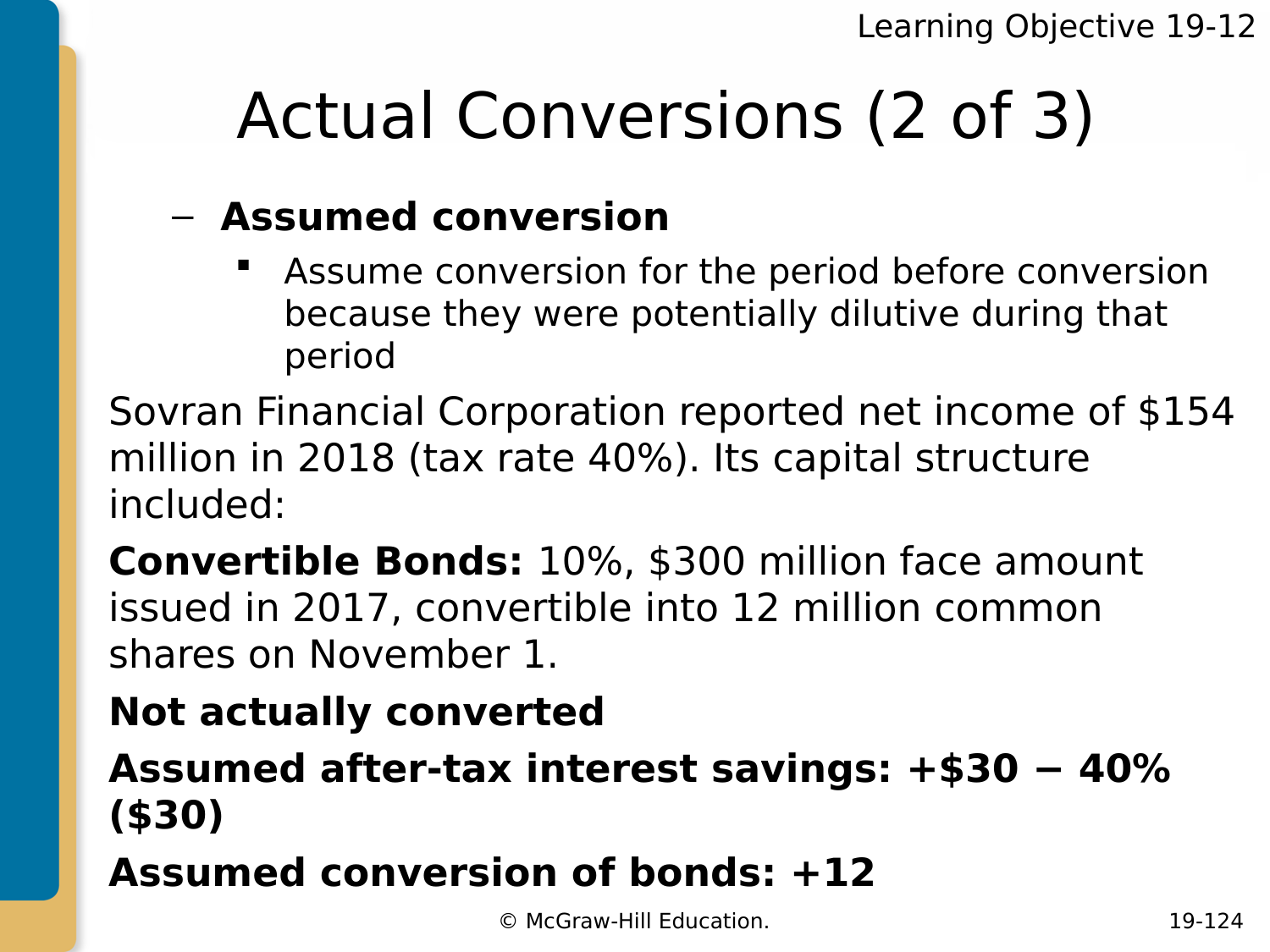

Learning Objective 19-12
# Actual Conversions (2 of 3)
Assumed conversion
Assume conversion for the period before conversion because they were potentially dilutive during that period
Sovran Financial Corporation reported net income of $154 million in 2018 (tax rate 40%). Its capital structure included:
Convertible Bonds: 10%, $300 million face amount issued in 2017, convertible into 12 million common shares on November 1.
Not actually converted
Assumed after-tax interest savings: +$30 − 40% ($30)
Assumed conversion of bonds: +12